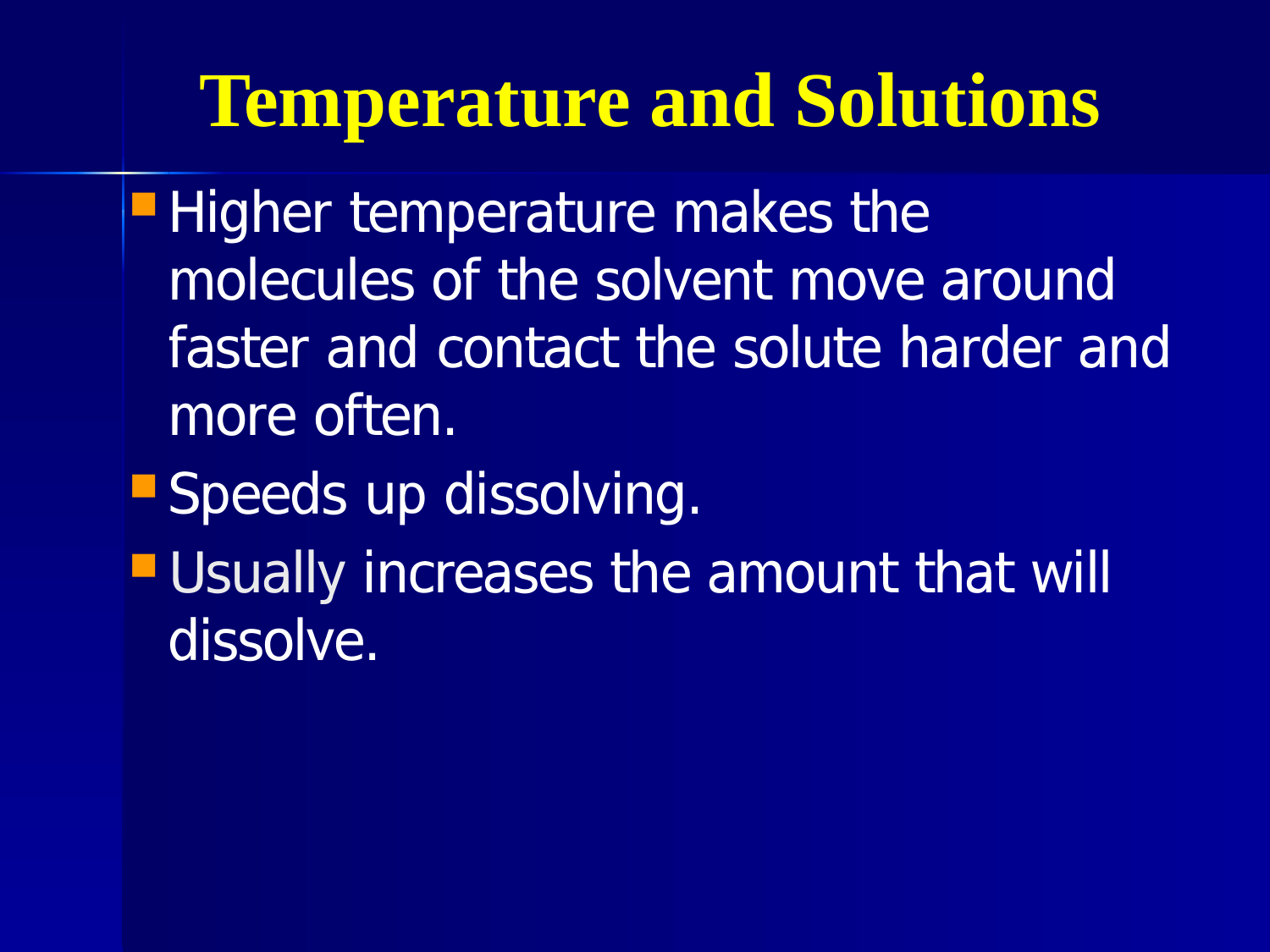

# Temperature and Solutions
Higher temperature makes the molecules of the solvent move around faster and contact the solute harder and more often.
Speeds up dissolving.
Usually increases the amount that will dissolve.